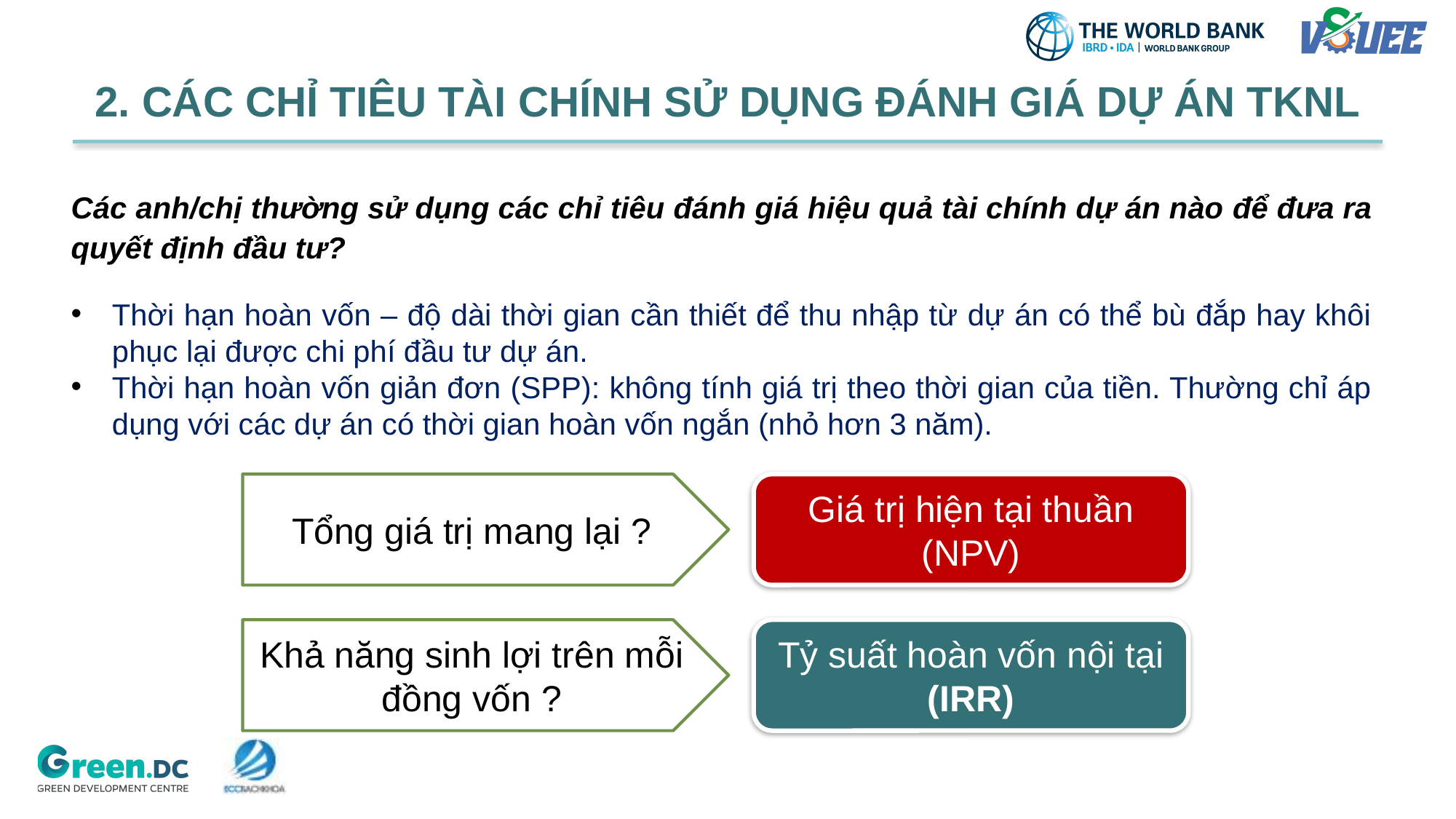

# 2. CÁC CHỈ TIÊU TÀI CHÍNH SỬ DỤNG ĐÁNH GIÁ DỰ ÁN TKNL
Các anh/chị thường sử dụng các chỉ tiêu đánh giá hiệu quả tài chính dự án nào để đưa ra quyết định đầu tư?
Thời hạn hoàn vốn – độ dài thời gian cần thiết để thu nhập từ dự án có thể bù đắp hay khôi phục lại được chi phí đầu tư dự án.
Thời hạn hoàn vốn giản đơn (SPP): không tính giá trị theo thời gian của tiền. Thường chỉ áp dụng với các dự án có thời gian hoàn vốn ngắn (nhỏ hơn 3 năm).

Tổng giá trị mang lại ?
Giá trị hiện tại thuần (NPV)
Khả năng sinh lợi trên mỗi đồng vốn ?
Tỷ suất hoàn vốn nội tại (IRR)